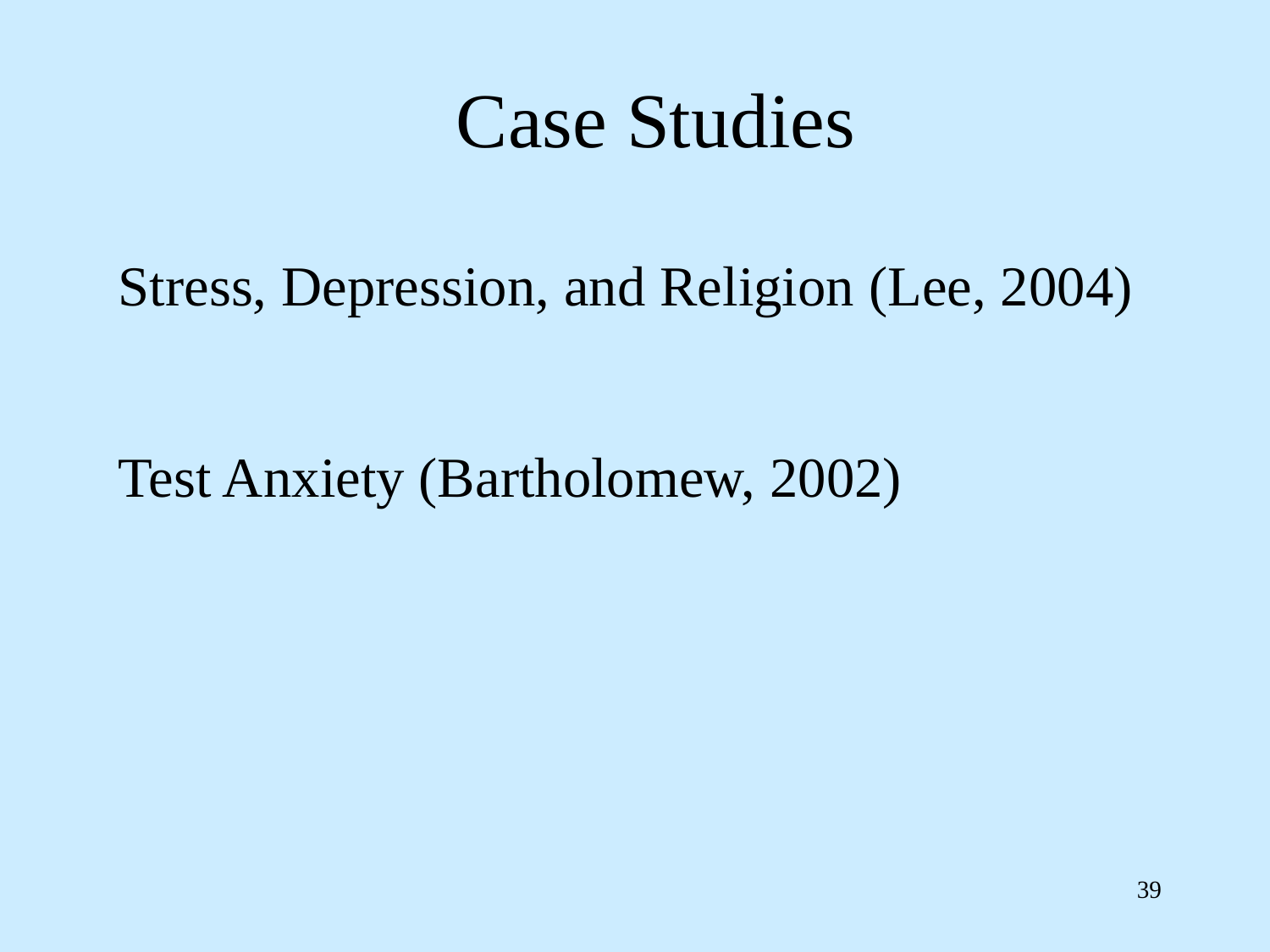

# Case Studies
Stress, Depression, and Religion (Lee, 2004)

Test Anxiety (Bartholomew, 2002)

39